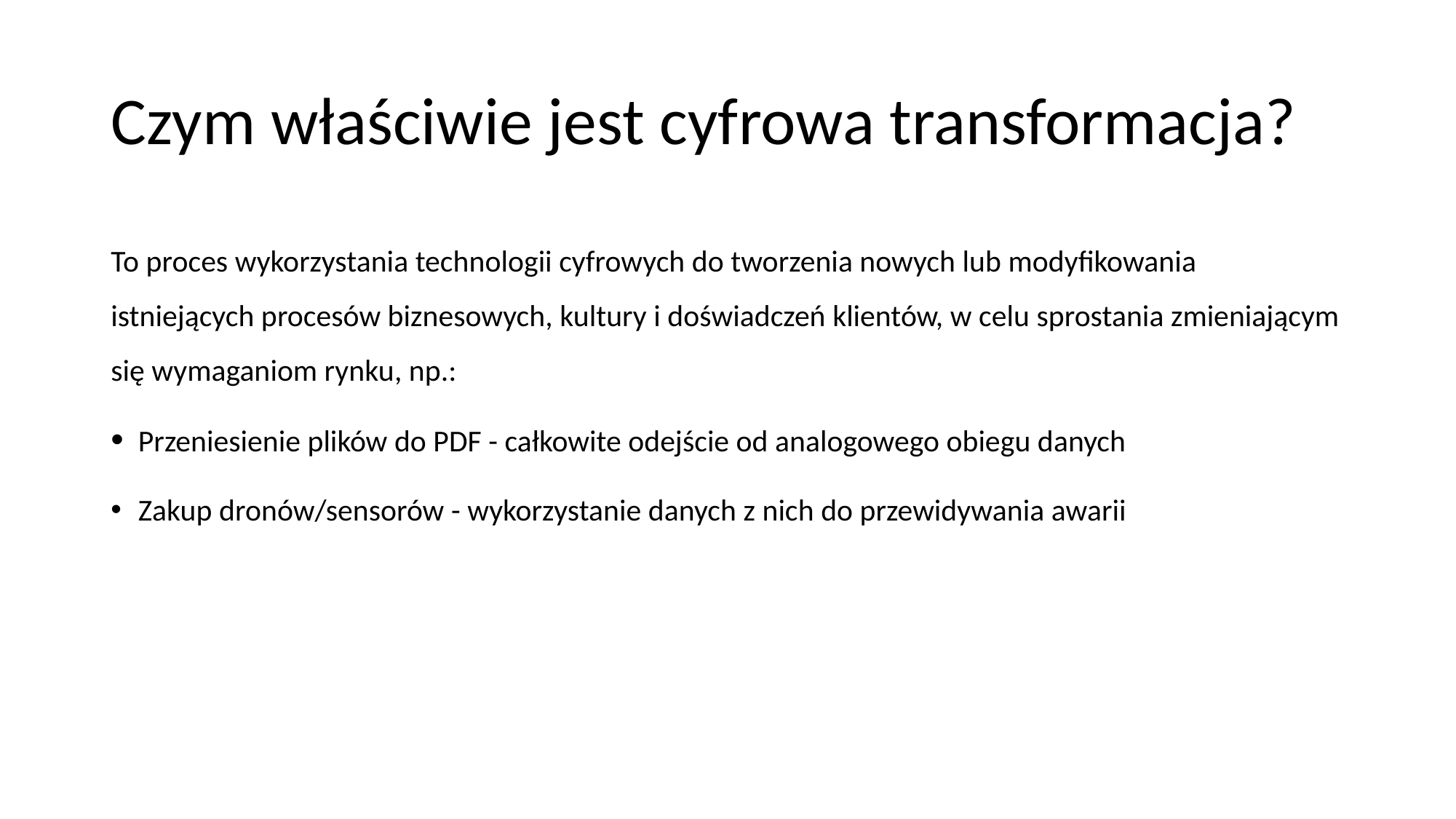

# Czym właściwie jest cyfrowa transformacja?
To proces wykorzystania technologii cyfrowych do tworzenia nowych lub modyfikowania istniejących procesów biznesowych, kultury i doświadczeń klientów, w celu sprostania zmieniającym się wymaganiom rynku, np.:
Przeniesienie plików do PDF - całkowite odejście od analogowego obiegu danych
Zakup dronów/sensorów - wykorzystanie danych z nich do przewidywania awarii